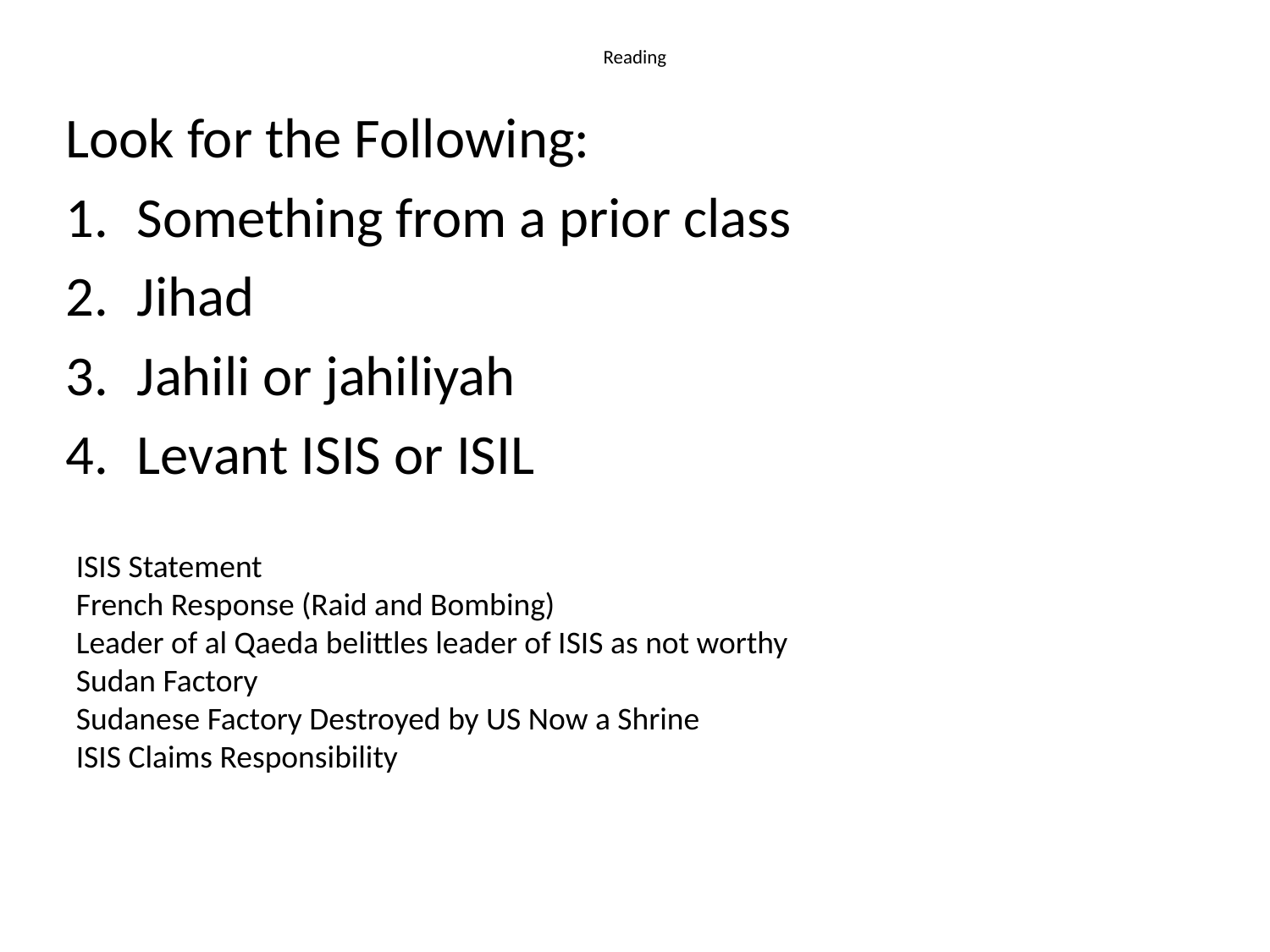

# Reading
Look for the Following:
Something from a prior class
Jihad
Jahili or jahiliyah
Levant ISIS or ISIL

ISIS Statement
French Response (Raid and Bombing)
Leader of al Qaeda belittles leader of ISIS as not worthy
Sudan Factory
Sudanese Factory Destroyed by US Now a Shrine
ISIS Claims Responsibility